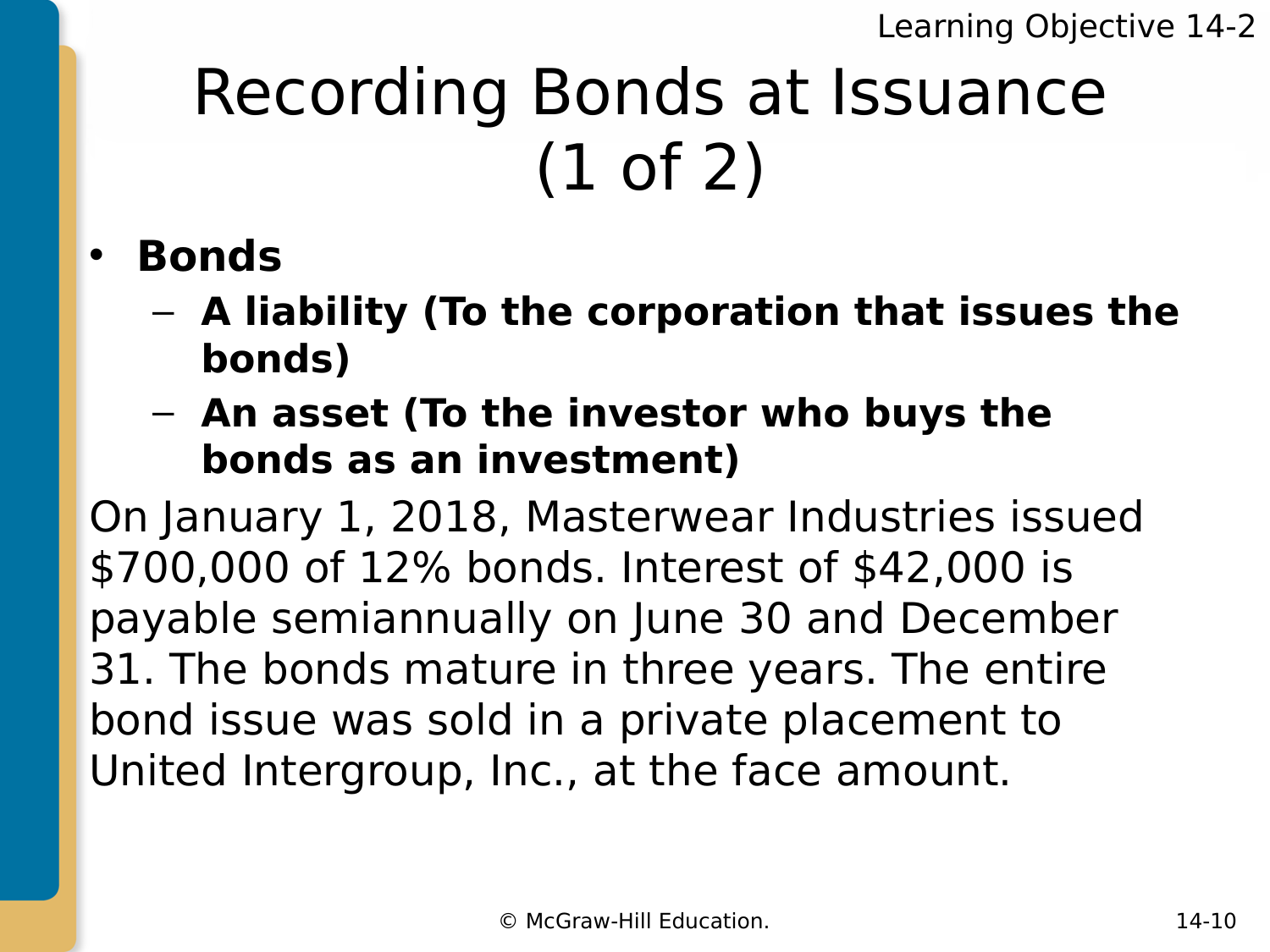

Learning Objective 14-2
# Recording Bonds at Issuance (1 of 2)
Bonds
A liability (To the corporation that issues the bonds)
An asset (To the investor who buys the bonds as an investment)
On January 1, 2018, Masterwear Industries issued $700,000 of 12% bonds. Interest of $42,000 is payable semiannually on June 30 and December 31. The bonds mature in three years. The entire bond issue was sold in a private placement to United Intergroup, Inc., at the face amount.